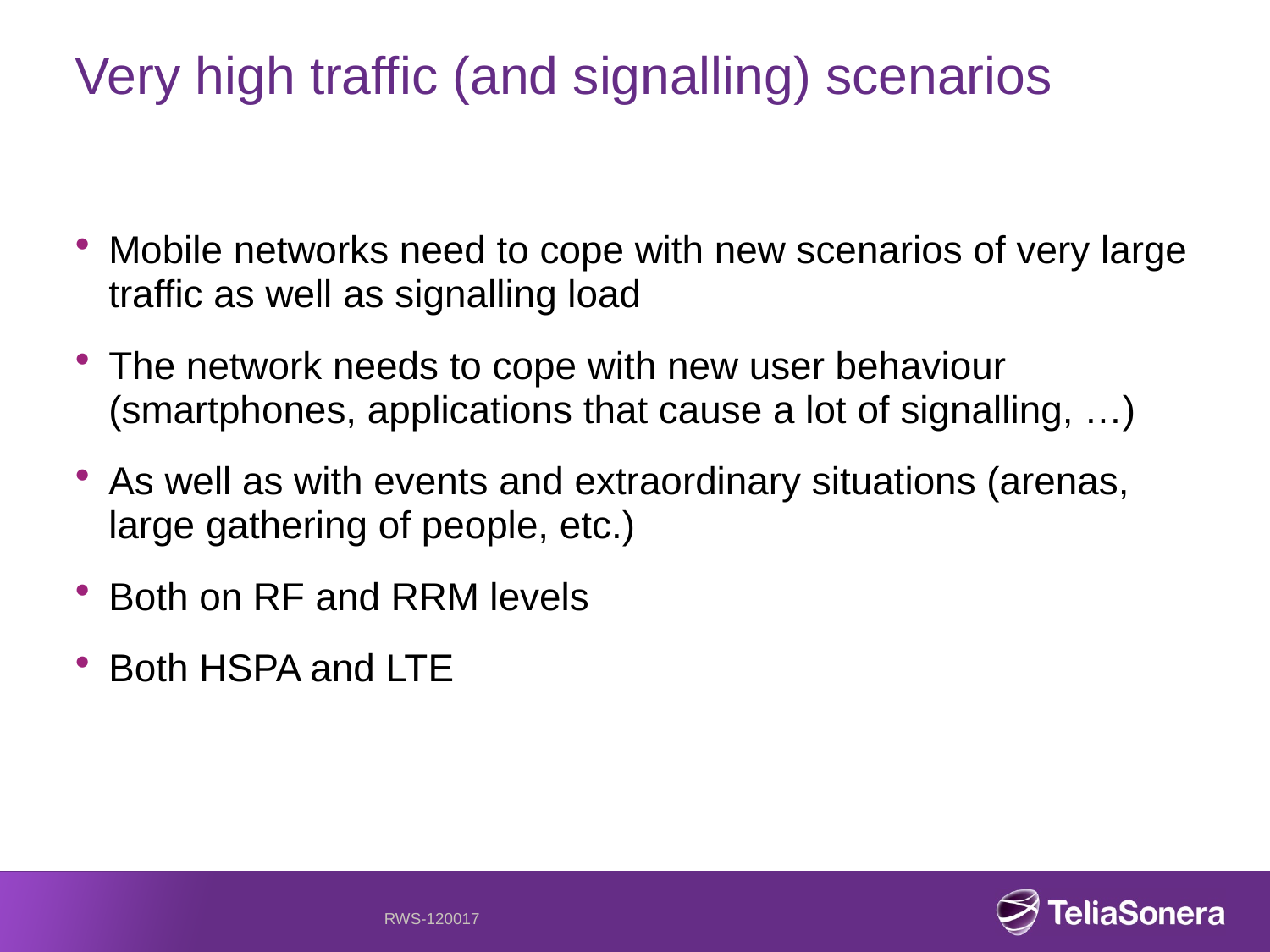

# Very high traffic (and signalling) scenarios
Mobile networks need to cope with new scenarios of very large traffic as well as signalling load
The network needs to cope with new user behaviour (smartphones, applications that cause a lot of signalling, …)
As well as with events and extraordinary situations (arenas, large gathering of people, etc.)
Both on RF and RRM levels
Both HSPA and LTE
RWS-120017